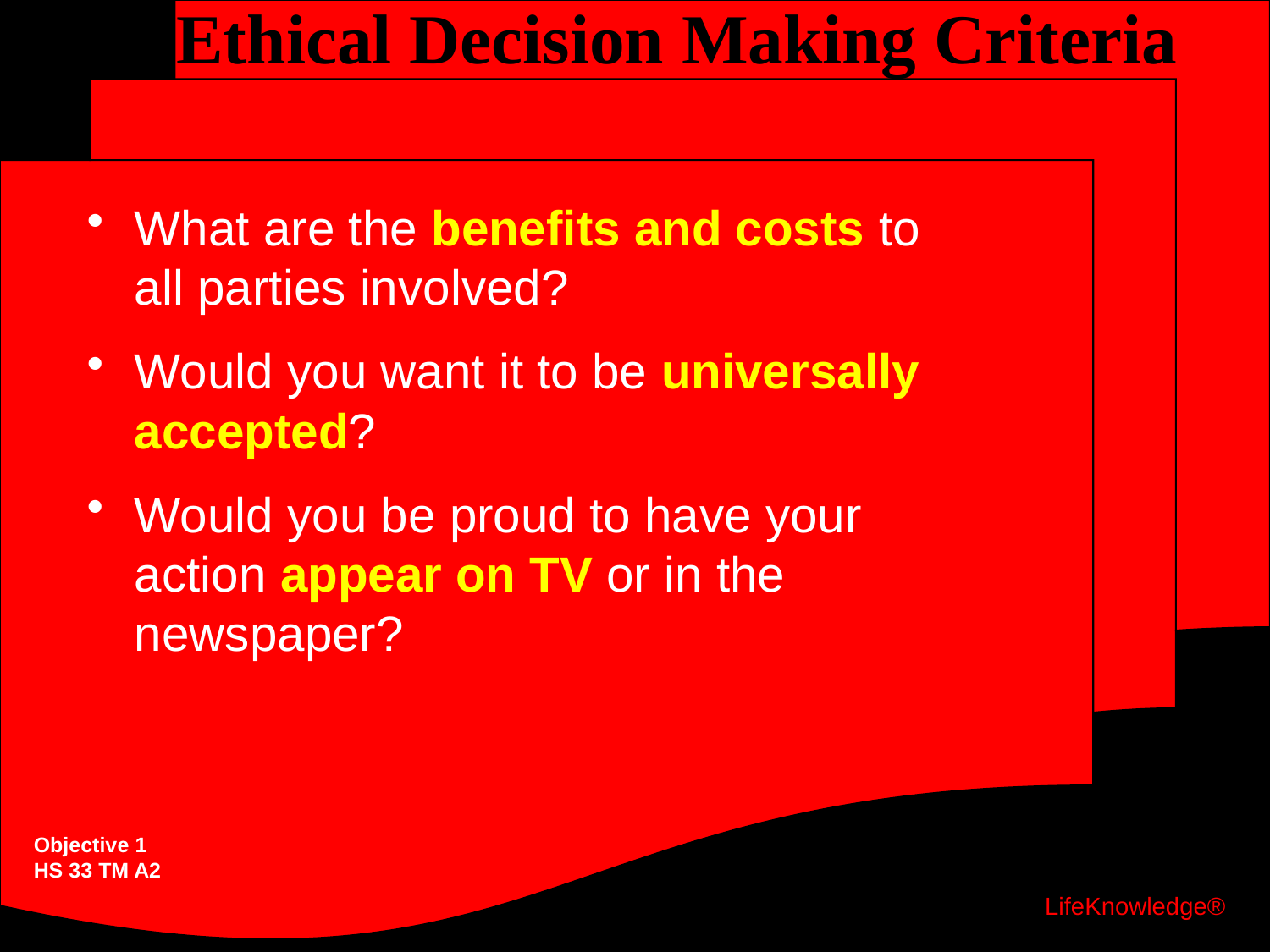

# Ethical Decision Making Criteria
What are the benefits and costs to all parties involved?
Would you want it to be universally accepted?
Would you be proud to have your action appear on TV or in the newspaper?
Objective 1
HS 33 TM A2
LifeKnowledge®